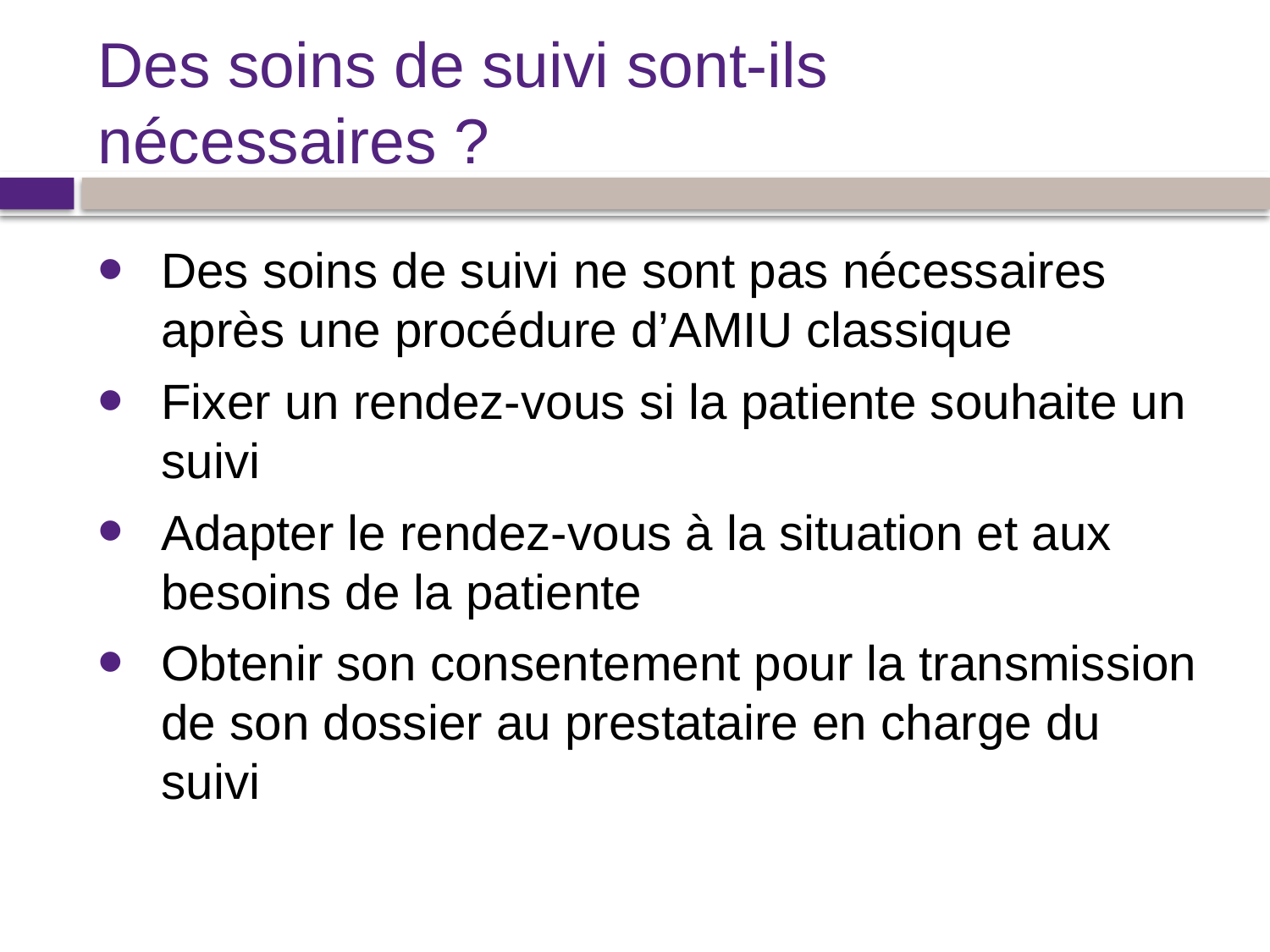

# Des soins de suivi sont-ils nécessaires ?
Des soins de suivi ne sont pas nécessaires après une procédure d’AMIU classique
Fixer un rendez-vous si la patiente souhaite un suivi
Adapter le rendez-vous à la situation et aux besoins de la patiente
Obtenir son consentement pour la transmission de son dossier au prestataire en charge du suivi